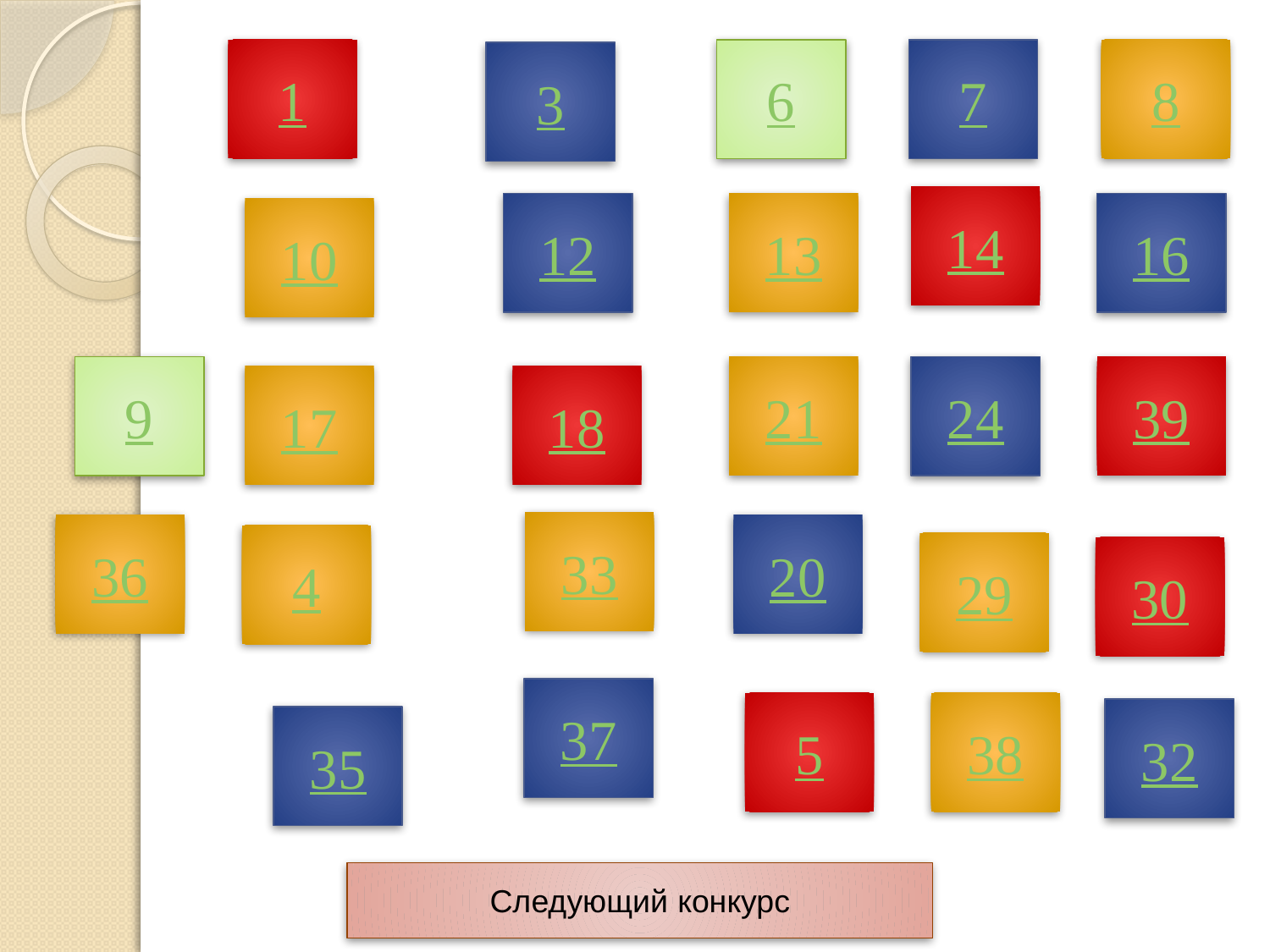

1
6
7
8
3
14
12
13
16
10
9
21
24
39
17
18
33
36
20
4
29
30
37
5
38
32
35
Следующий конкурс